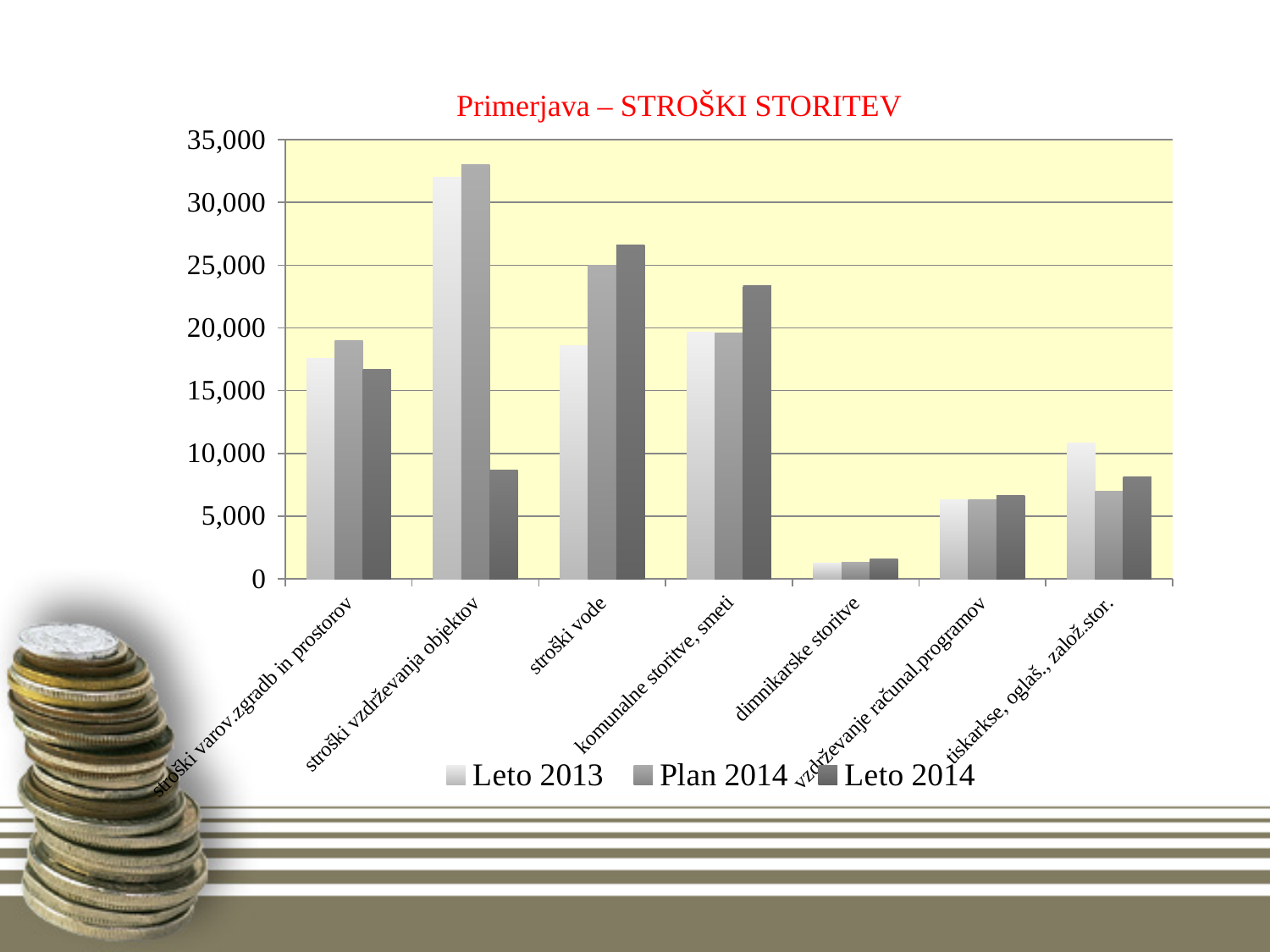

### Chart

| Category | Leto 2013 | Plan 2014 | Leto 2014 |
|---|---|---|---|
| stroški varov.zgradb in prostorov | 17551.0 | 19000.0 | 16714.0 |
| stroški vzdrževanja objektov | 31975.0 | 33000.0 | 8687.0 |
| stroški vode | 18569.0 | 25000.0 | 26620.0 |
| komunalne storitve, smeti | 19631.0 | 19600.0 | 23370.0 |
| dimnikarske storitve | 1279.0 | 1300.0 | 1595.0 |
| vzdrževanje računal.programov | 6291.0 | 6300.0 | 6627.0 |
| tiskarkse, oglaš., založ.stor. | 10852.0 | 7000.0 | 8094.0 |
# Primerjava – STROŠKI STORITEV